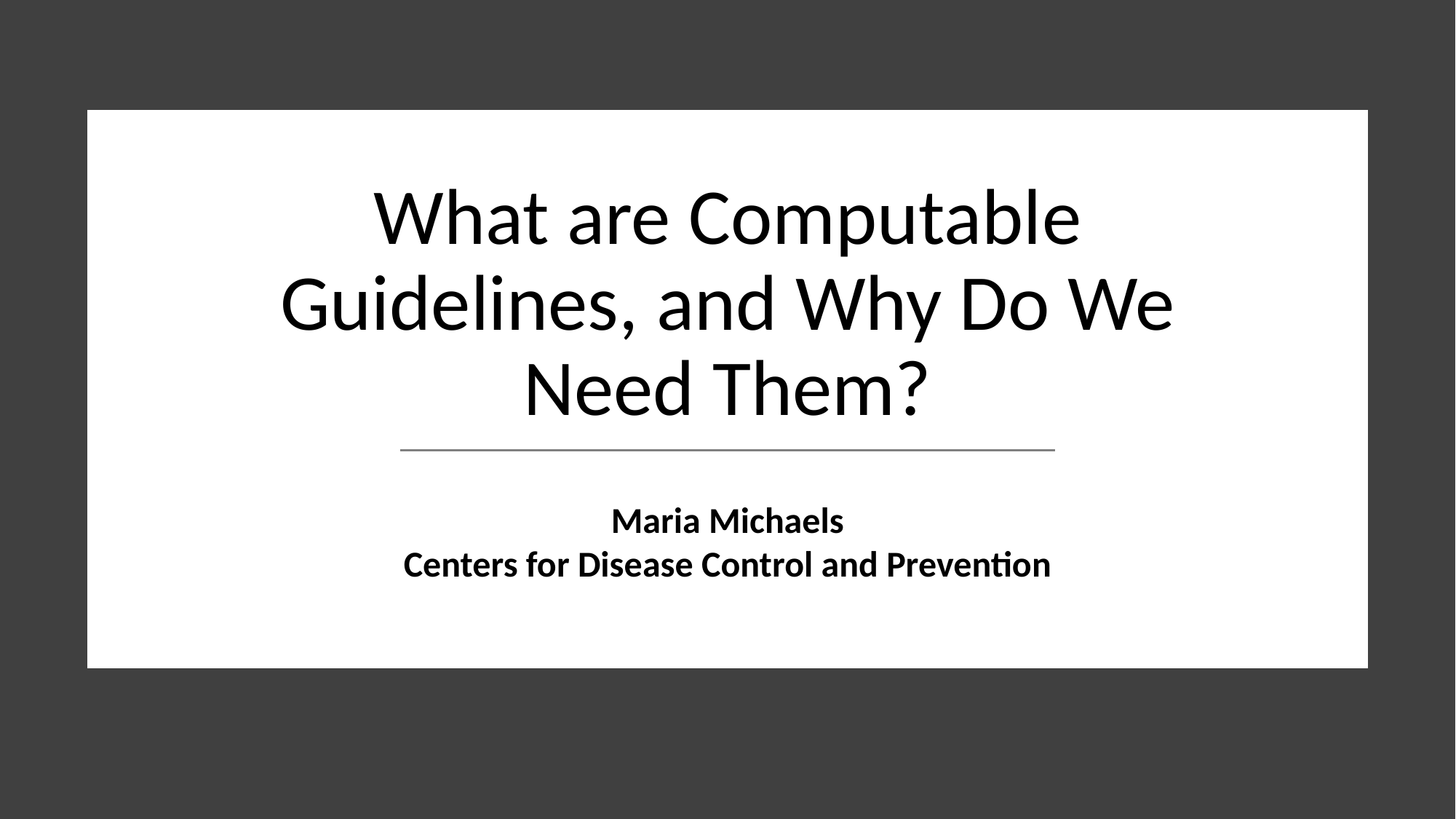

# What are Computable Guidelines, and Why Do We Need Them?
Maria Michaels
Centers for Disease Control and Prevention